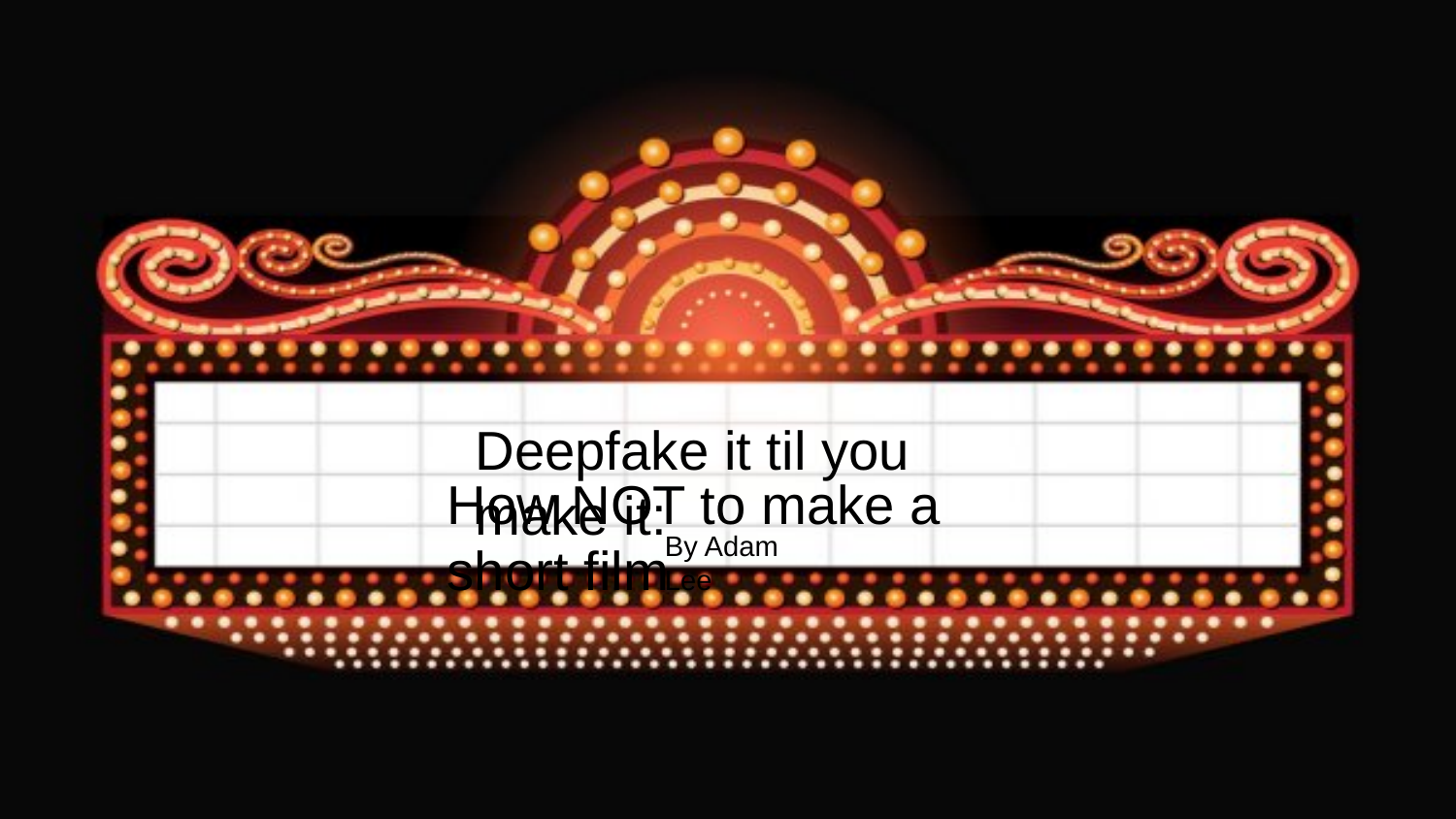

Deepfake it til you make it:
How NOT to make a short film
By Adam Lee